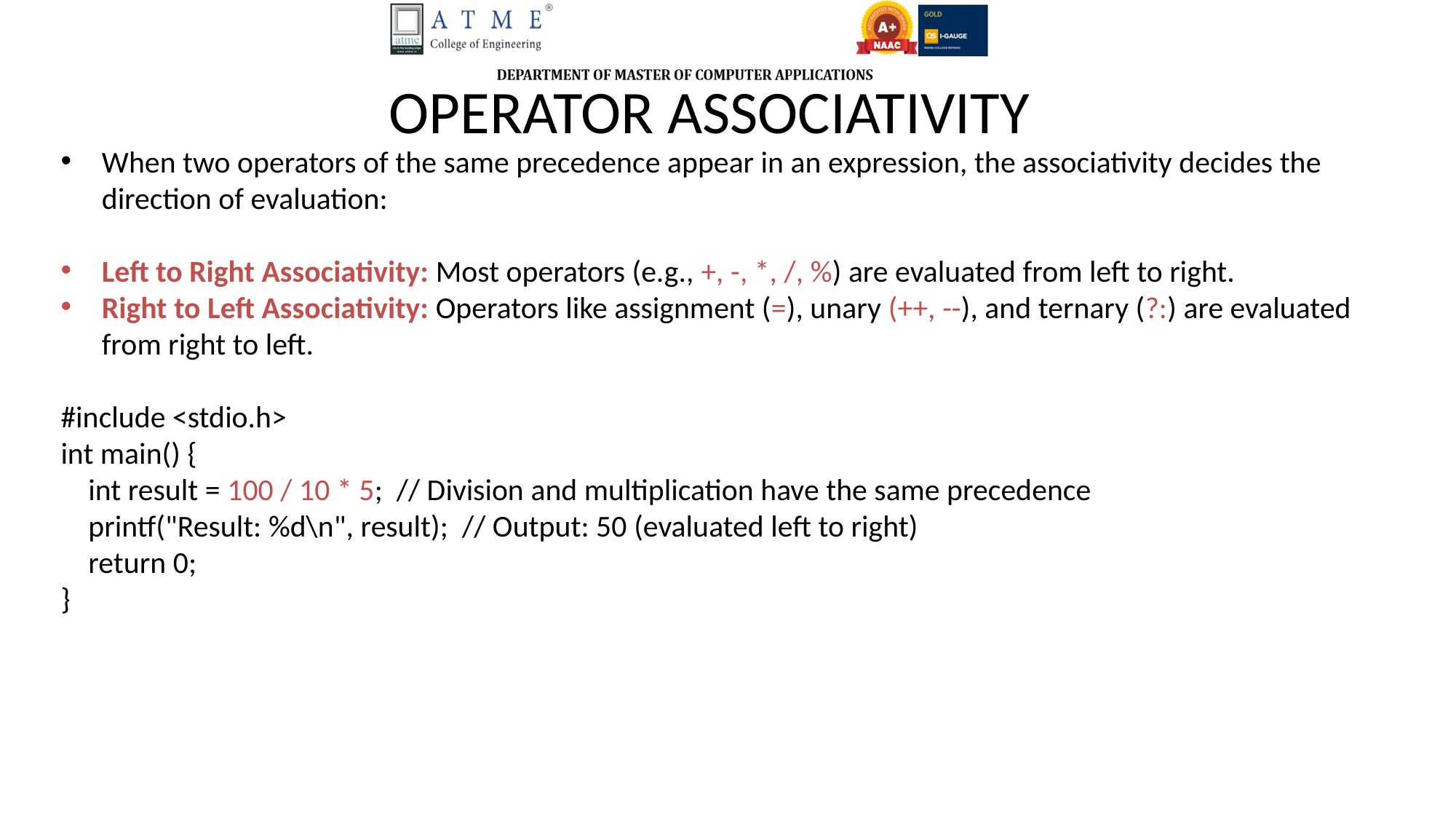

OPERATOR ASSOCIATIVITY
When two operators of the same precedence appear in an expression, the associativity decides the direction of evaluation:

Left to Right Associativity: Most operators (e.g., +, -, *, /, %) are evaluated from left to right.
Right to Left Associativity: Operators like assignment (=), unary (++, --), and ternary (?:) are evaluated from right to left.

#include <stdio.h>
int main() {
    int result = 100 / 10 * 5;  // Division and multiplication have the same precedence
    printf("Result: %d\n", result);  // Output: 50 (evaluated left to right)
    return 0;
}